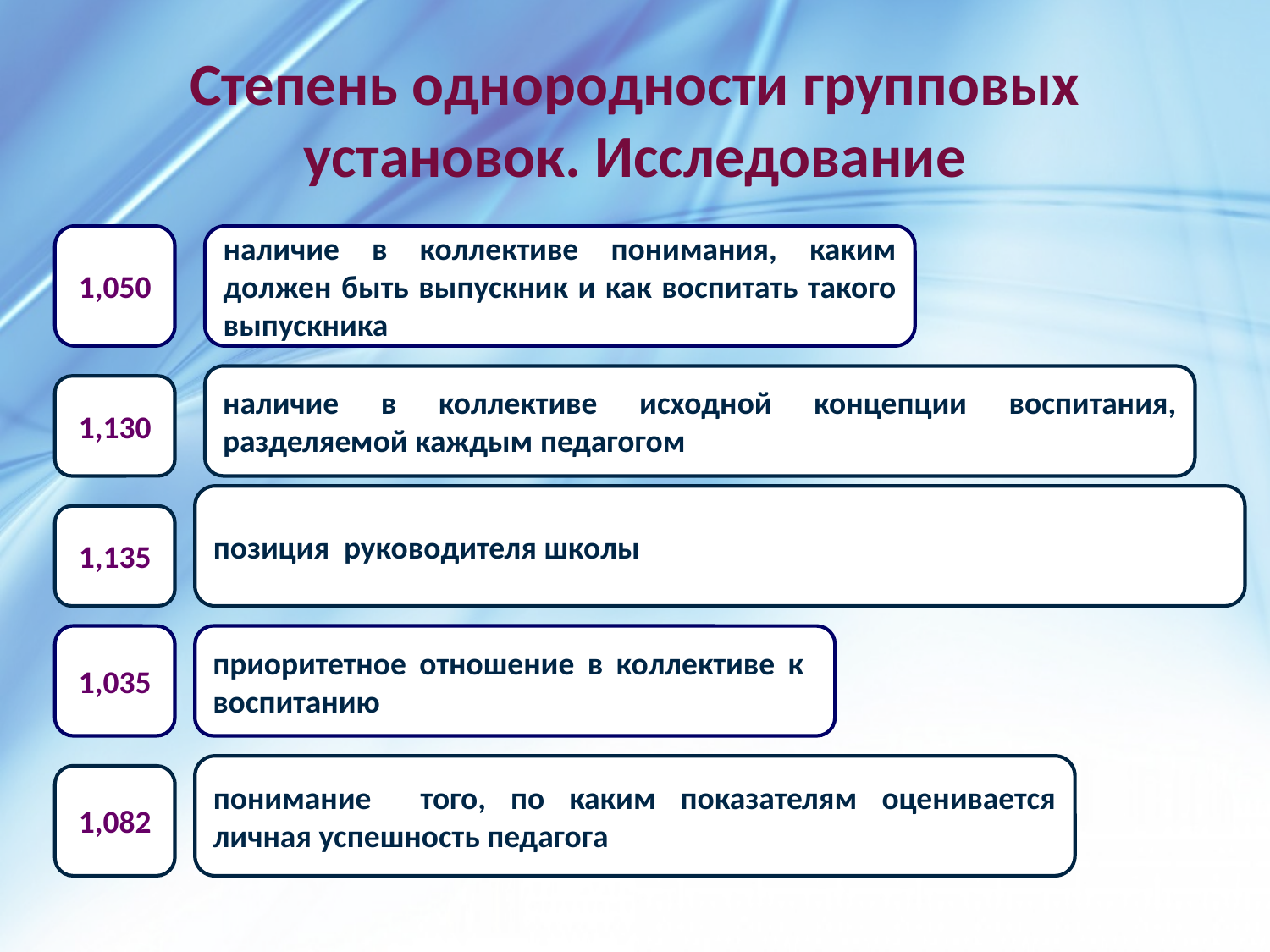

# Степень однородности групповых установок. Исследование

1,050
наличие в коллективе понимания, каким должен быть выпускник и как воспитать такого выпускника
наличие в коллективе исходной концепции воспитания, разделяемой каждым педагогом
1,130
позиция  руководителя школы
1,135
1,035
приоритетное отношение в коллективе к  воспитанию
понимание  того, по каким показателям оценивается личная успешность педагога
1,082